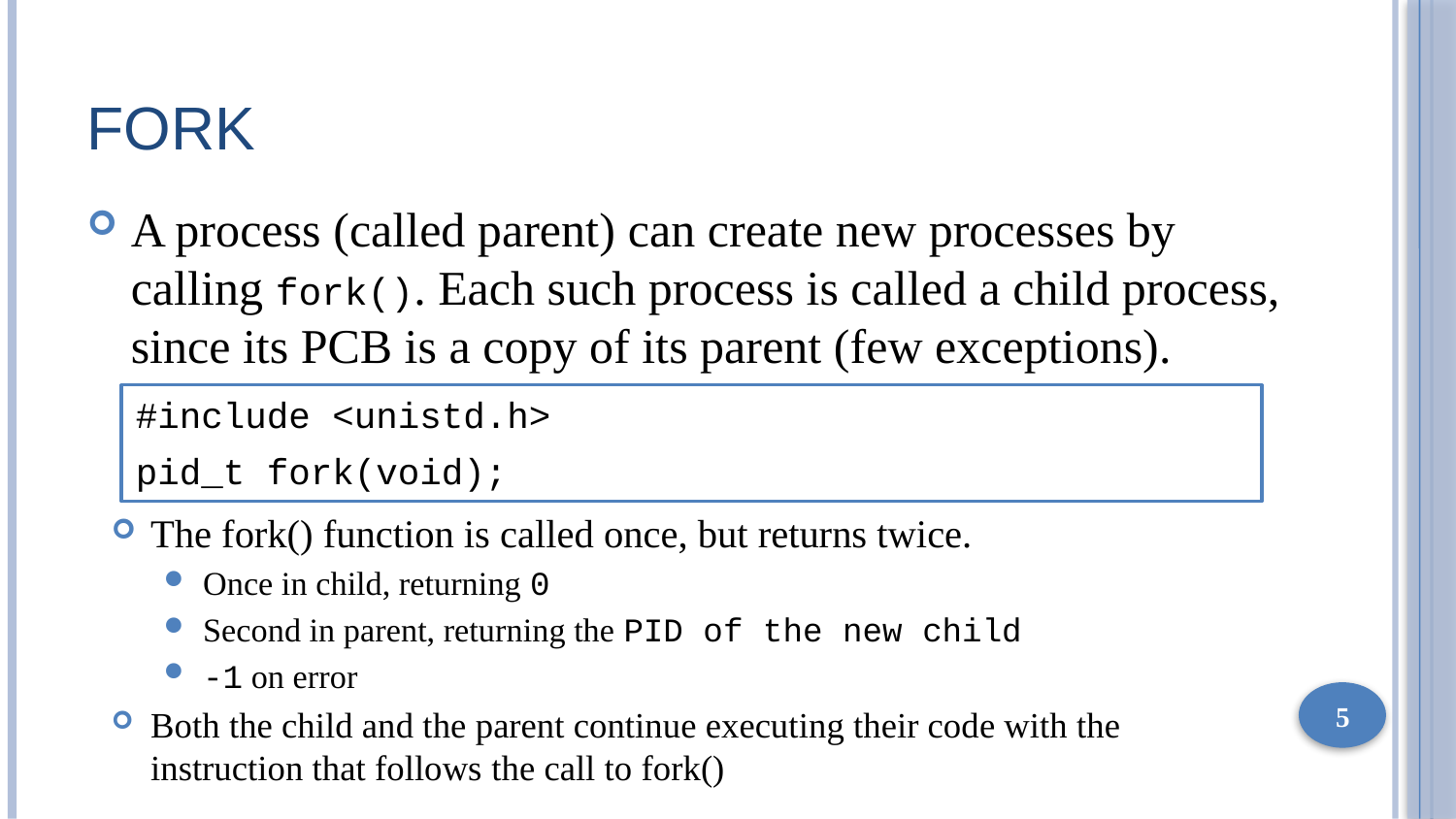

# Fork
A process (called parent) can create new processes by calling fork(). Each such process is called a child process, since its PCB is a copy of its parent (few exceptions).

#include <unistd.h>
pid_t fork(void);

The fork() function is called once, but returns twice.
Once in child, returning 0
Second in parent, returning the PID of the new child
-1 on error
Both the child and the parent continue executing their code with the instruction that follows the call to fork()

5